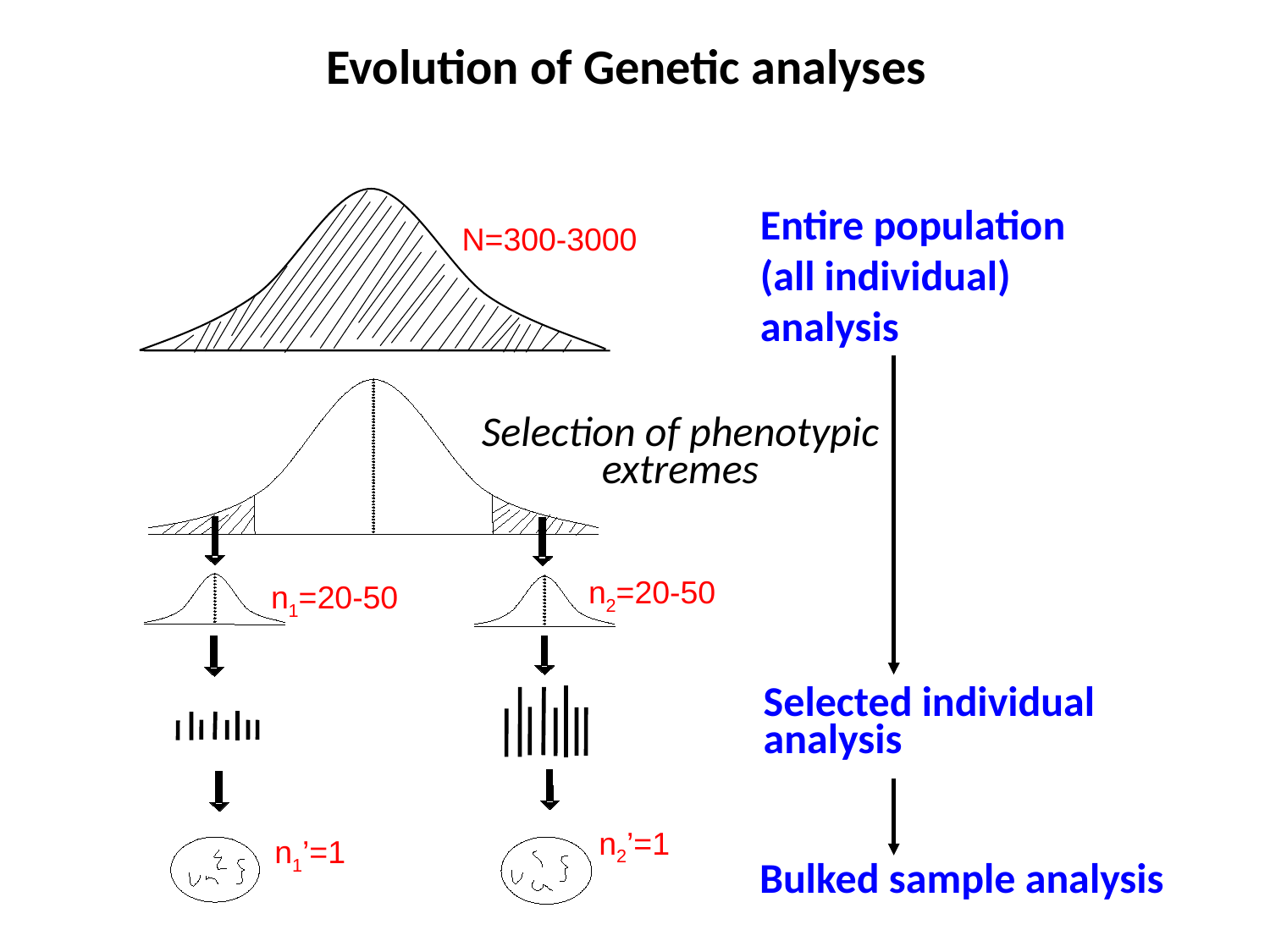

Evolution of Genetic analyses

Entire population (all individual) analysis
N=300-3000

Selection of phenotypic extremes

n2=20-50
n1=20-50

Selected individual analysis

n2’=1
n1’=1

Bulked sample analysis